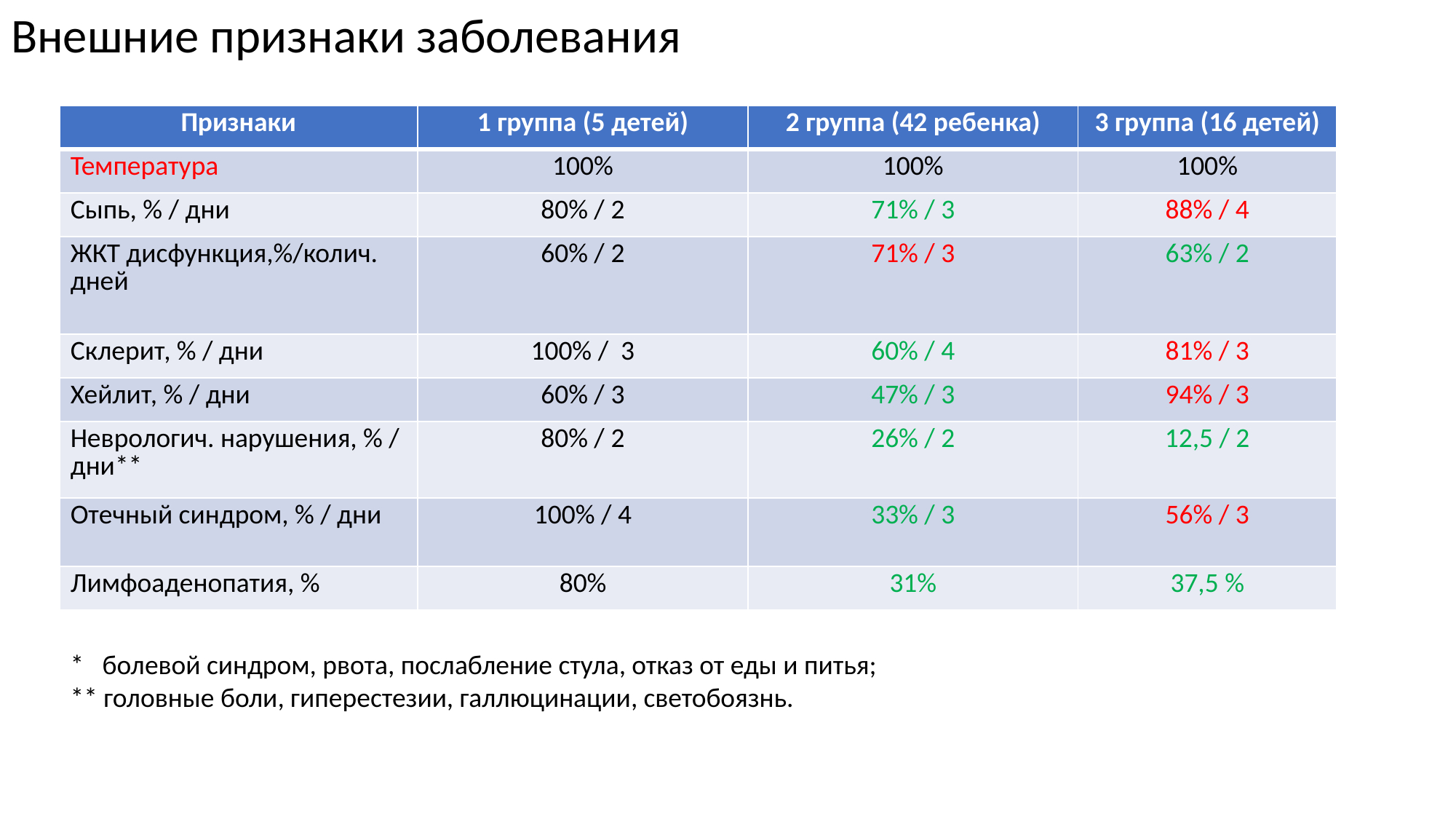

# Внешние признаки заболевания
| Признаки | 1 группа (5 детей) | 2 группа (42 ребенка) | 3 группа (16 детей) |
| --- | --- | --- | --- |
| Температура | 100% | 100% | 100% |
| Сыпь, % / дни | 80% / 2 | 71% / 3 | 88% / 4 |
| ЖКТ дисфункция,%/колич. дней | 60% / 2 | 71% / 3 | 63% / 2 |
| Склерит, % / дни | 100% / 3 | 60% / 4 | 81% / 3 |
| Хейлит, % / дни | 60% / 3 | 47% / 3 | 94% / 3 |
| Неврологич. нарушения, % / дни\*\* | 80% / 2 | 26% / 2 | 12,5 / 2 |
| Отечный синдром, % / дни | 100% / 4 | 33% / 3 | 56% / 3 |
| Лимфоаденопатия, % | 80% | 31% | 37,5 % |
*   болевой синдром, рвота, послабление стула, отказ от еды и питья;
** головные боли, гиперестезии, галлюцинации, светобоязнь.